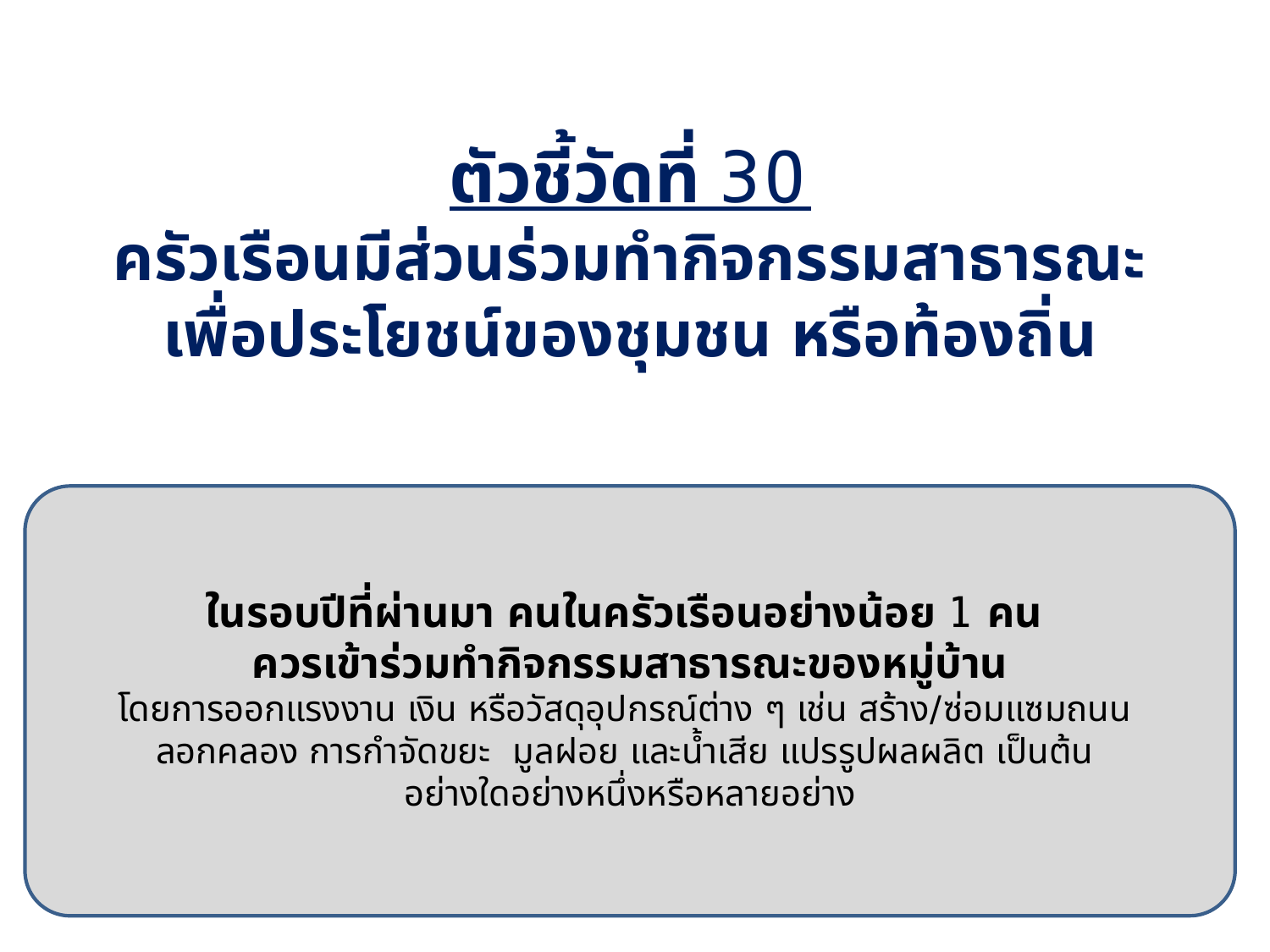

ตัวชี้วัดที่ 30
ครัวเรือนมีส่วนร่วมทำกิจกรรมสาธารณะ
เพื่อประโยชน์ของชุมชน หรือท้องถิ่น

ในรอบปีที่ผ่านมา คนในครัวเรือนอย่างน้อย 1 คน
ควรเข้าร่วมทำกิจกรรมสาธารณะของหมู่บ้าน
โดยการออกแรงงาน เงิน หรือวัสดุอุปกรณ์ต่าง ๆ เช่น สร้าง/ซ่อมแซมถนน
ลอกคลอง การกำจัดขยะ  มูลฝอย และน้ำเสีย แปรรูปผลผลิต เป็นต้น
อย่างใดอย่างหนึ่งหรือหลายอย่าง